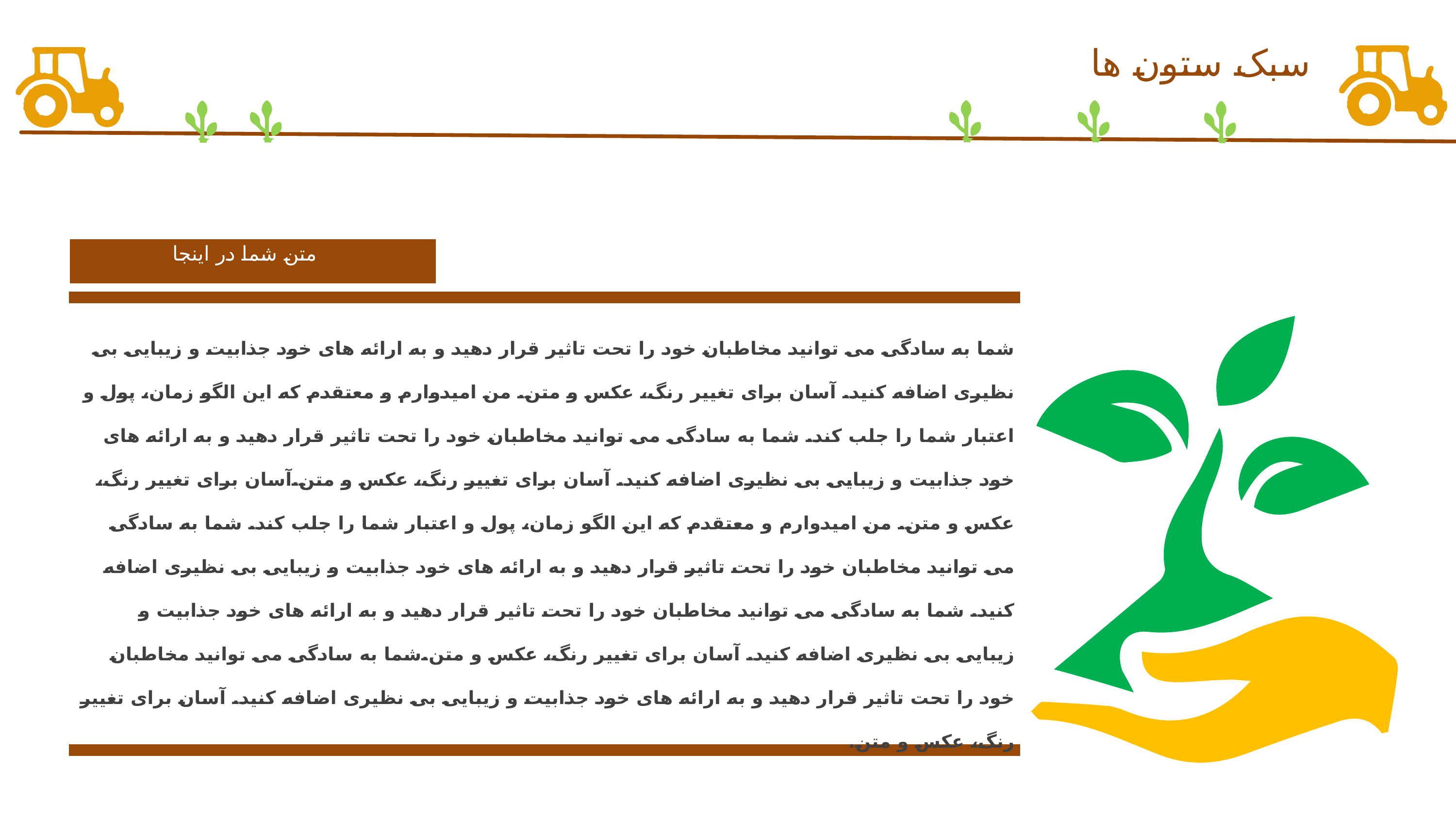

سبک ستون ها

متن شما در اینجا

شما به سادگی می توانید مخاطبان خود را تحت تاثیر قرار دهید و به ارائه های خود جذابیت و زیبایی بی نظیری اضافه کنید. آسان برای تغییر رنگ، عکس و متن. من امیدوارم و معتقدم که این الگو زمان، پول و اعتبار شما را جلب کند. شما به سادگی می توانید مخاطبان خود را تحت تاثیر قرار دهید و به ارائه های خود جذابیت و زیبایی بی نظیری اضافه کنید. آسان برای تغییر رنگ، عکس و متن.آسان برای تغییر رنگ، عکس و متن. من امیدوارم و معتقدم که این الگو زمان، پول و اعتبار شما را جلب کند. شما به سادگی می توانید مخاطبان خود را تحت تاثیر قرار دهید و به ارائه های خود جذابیت و زیبایی بی نظیری اضافه کنید. شما به سادگی می توانید مخاطبان خود را تحت تاثیر قرار دهید و به ارائه های خود جذابیت و زیبایی بی نظیری اضافه کنید. آسان برای تغییر رنگ، عکس و متن.شما به سادگی می توانید مخاطبان خود را تحت تاثیر قرار دهید و به ارائه های خود جذابیت و زیبایی بی نظیری اضافه کنید. آسان برای تغییر رنگ، عکس و متن.